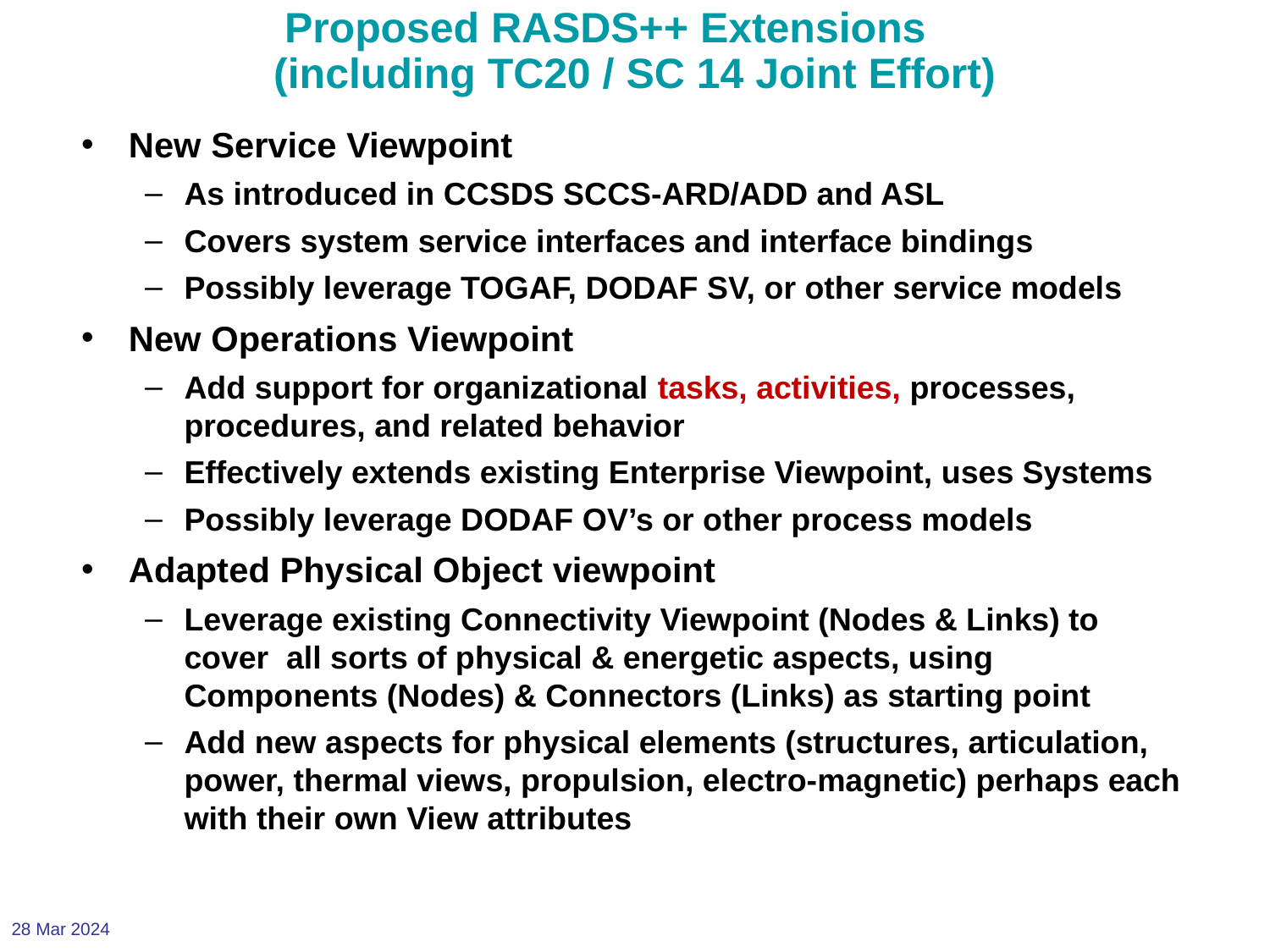

Proposed RASDS++ Extensions
(including TC20 / SC 14 Joint Effort)
New Service Viewpoint
As introduced in CCSDS SCCS-ARD/ADD and ASL
Covers system service interfaces and interface bindings
Possibly leverage TOGAF, DODAF SV, or other service models
New Operations Viewpoint
Add support for organizational tasks, activities, processes, procedures, and related behavior
Effectively extends existing Enterprise Viewpoint, uses Systems
Possibly leverage DODAF OV’s or other process models
Adapted Physical Object viewpoint
Leverage existing Connectivity Viewpoint (Nodes & Links) to cover  all sorts of physical & energetic aspects, using Components (Nodes) & Connectors (Links) as starting point
Add new aspects for physical elements (structures, articulation, power, thermal views, propulsion, electro-magnetic) perhaps each with their own View attributes

28 Mar 2024